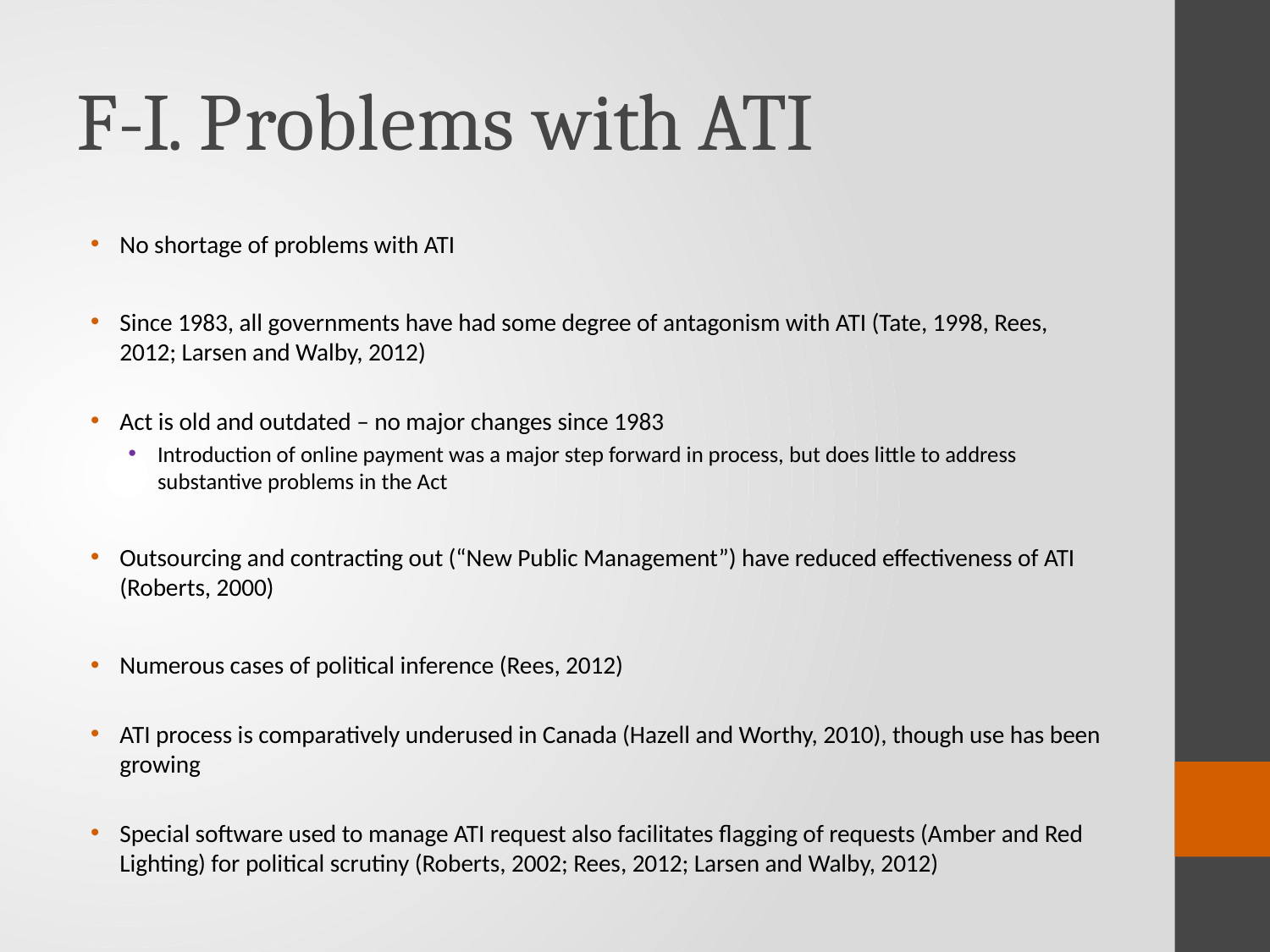

# F-I. Problems with ATI
No shortage of problems with ATI

Since 1983, all governments have had some degree of antagonism with ATI (Tate, 1998, Rees, 2012; Larsen and Walby, 2012)

Act is old and outdated – no major changes since 1983
Introduction of online payment was a major step forward in process, but does little to address substantive problems in the Act

Outsourcing and contracting out (“New Public Management”) have reduced effectiveness of ATI (Roberts, 2000)

Numerous cases of political inference (Rees, 2012)

ATI process is comparatively underused in Canada (Hazell and Worthy, 2010), though use has been growing

Special software used to manage ATI request also facilitates flagging of requests (Amber and Red Lighting) for political scrutiny (Roberts, 2002; Rees, 2012; Larsen and Walby, 2012)